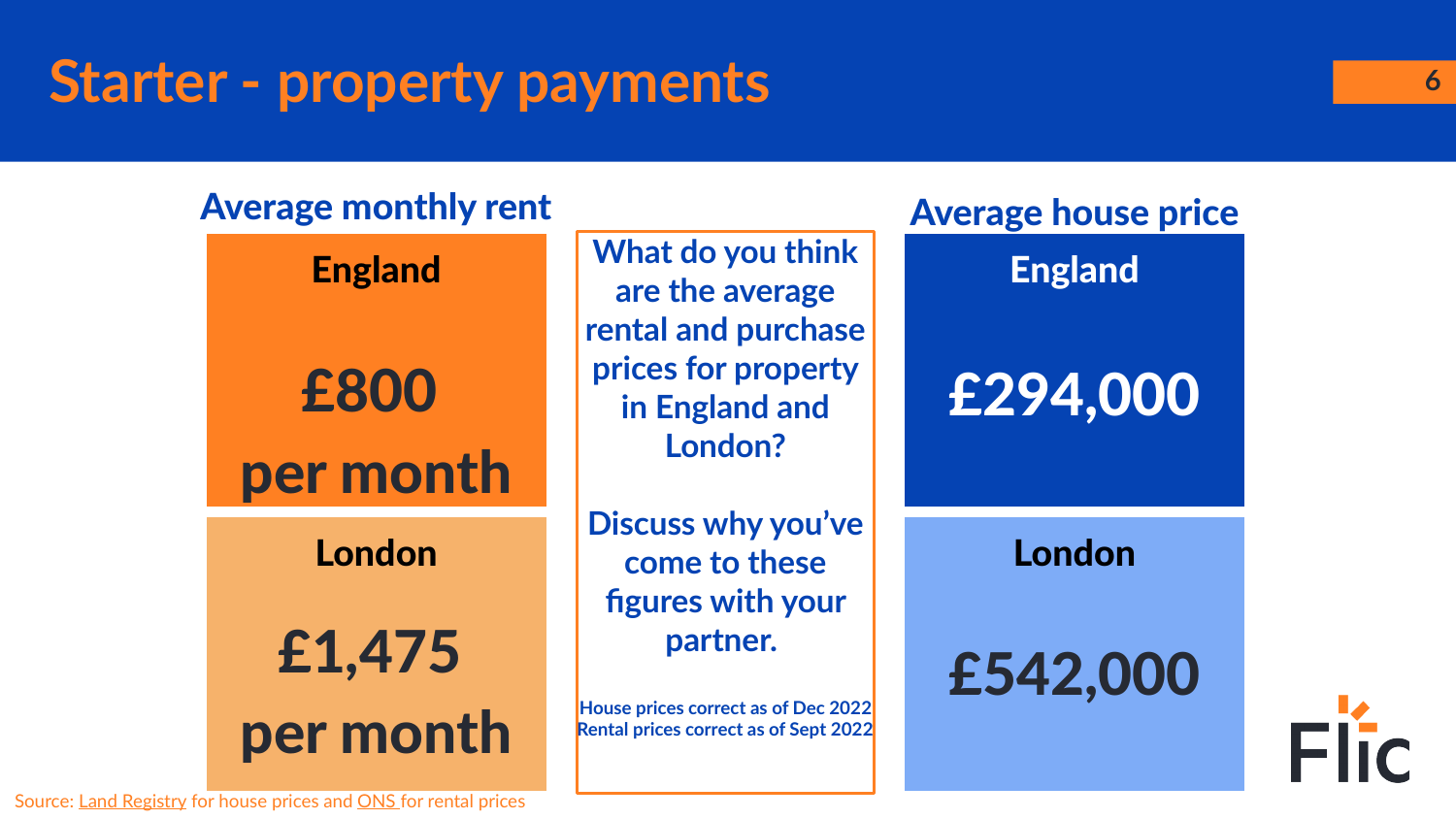

# Starter - property payments

6

Average monthly rent
Average house price
England
What do you think are the average rental and purchase prices for property in England and London?

Discuss why you’ve come to these figures with your partner.

House prices correct as of Dec 2022
Rental prices correct as of Sept 2022
England
£800
per month
£294,000
London
London
£1,475
per month
£542,000
Source: Land Registry for house prices and ONS for rental prices